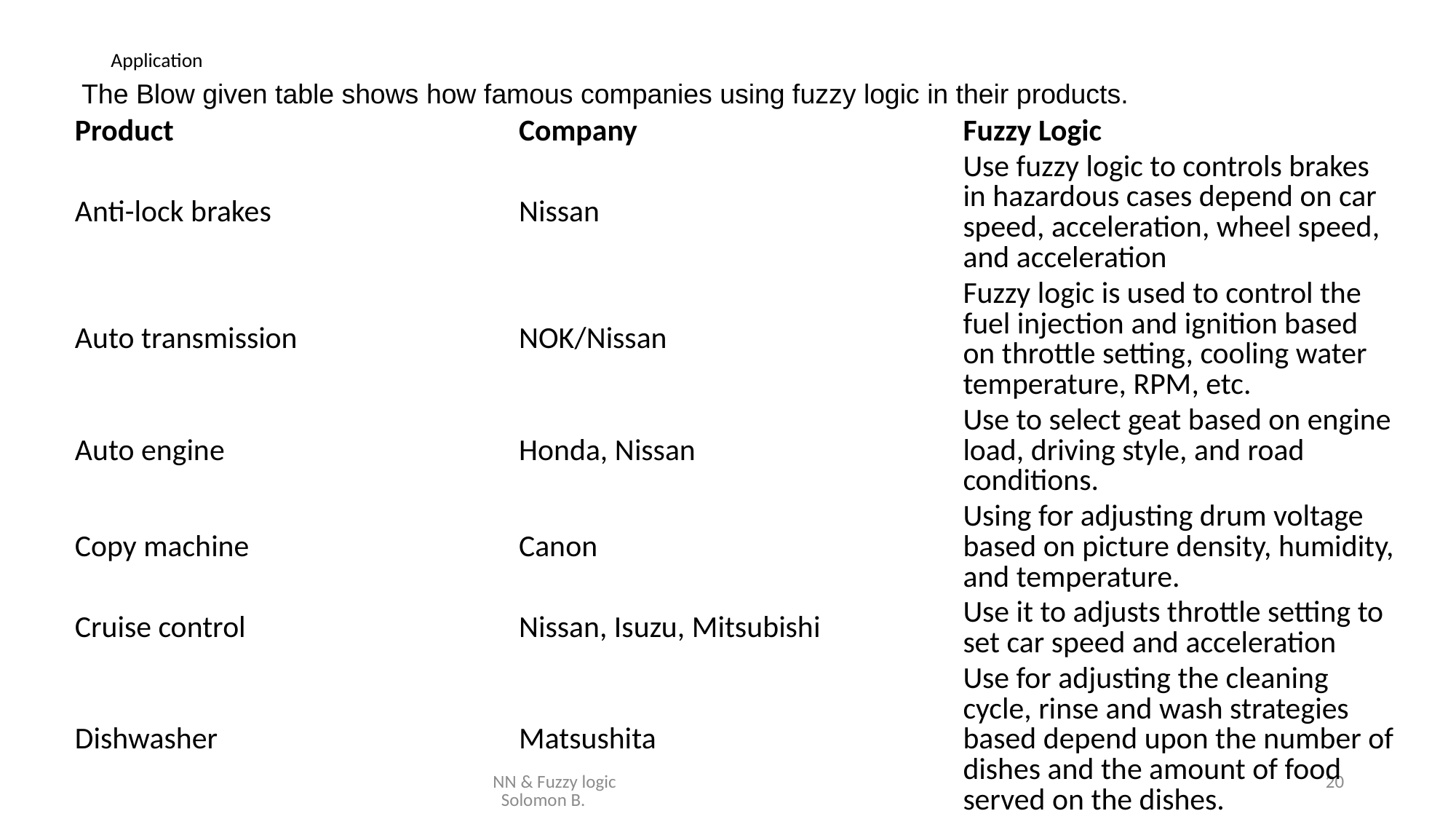

The Blow given table shows how famous companies using fuzzy logic in their products.
# Application
| Product | Company | Fuzzy Logic |
| --- | --- | --- |
| Anti-lock brakes | Nissan | Use fuzzy logic to controls brakes in hazardous cases depend on car speed, acceleration, wheel speed, and acceleration |
| Auto transmission | NOK/Nissan | Fuzzy logic is used to control the fuel injection and ignition based on throttle setting, cooling water temperature, RPM, etc. |
| Auto engine | Honda, Nissan | Use to select geat based on engine load, driving style, and road conditions. |
| Copy machine | Canon | Using for adjusting drum voltage based on picture density, humidity, and temperature. |
| Cruise control | Nissan, Isuzu, Mitsubishi | Use it to adjusts throttle setting to set car speed and acceleration |
| Dishwasher | Matsushita | Use for adjusting the cleaning cycle, rinse and wash strategies based depend upon the number of dishes and the amount of food served on the dishes. |
NN & Fuzzy logic                                                                                    Solomon B.
20